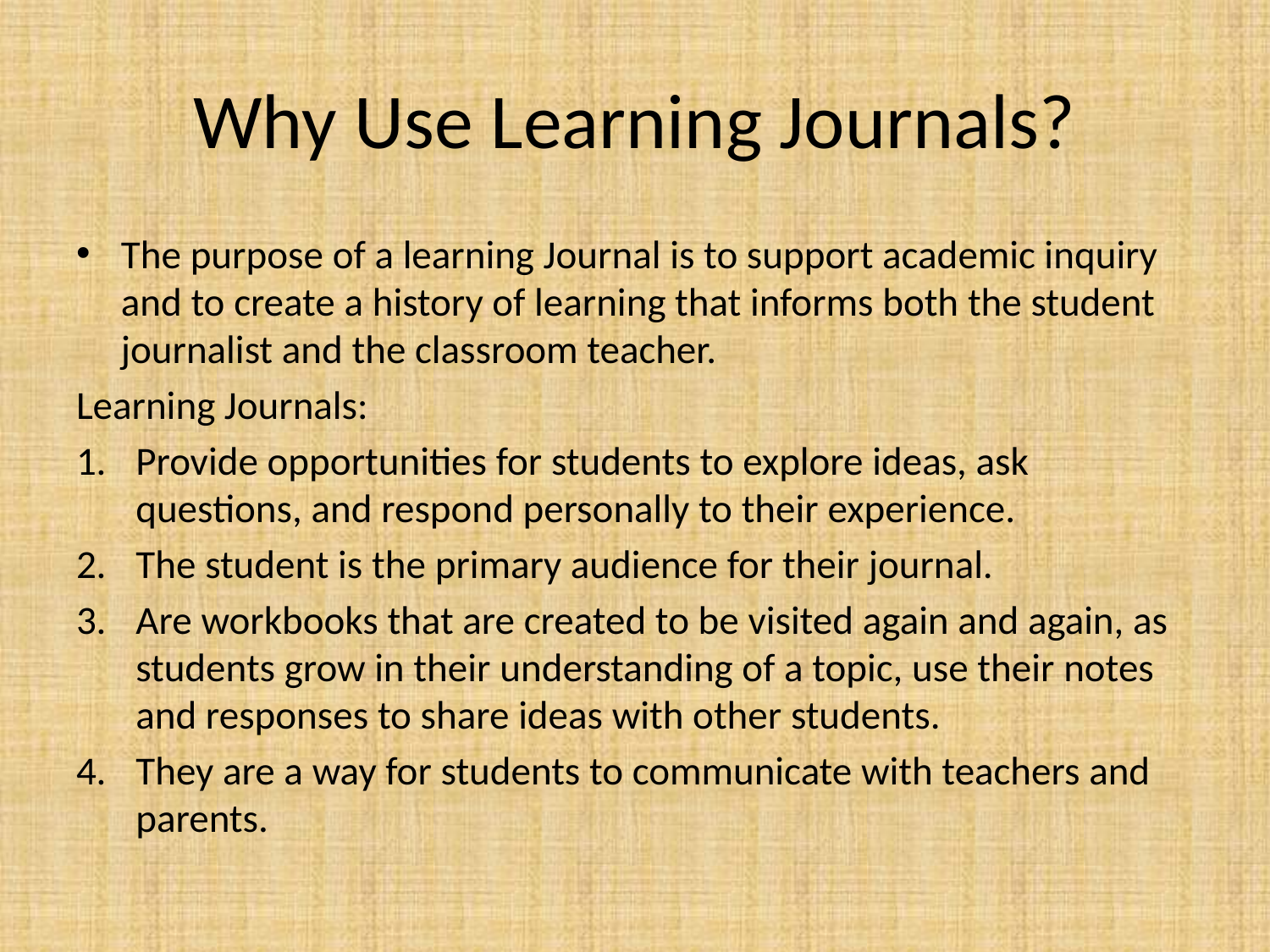

# Why Use Learning Journals?
The purpose of a learning Journal is to support academic inquiry and to create a history of learning that informs both the student journalist and the classroom teacher.
Learning Journals:
Provide opportunities for students to explore ideas, ask questions, and respond personally to their experience.
The student is the primary audience for their journal.
Are workbooks that are created to be visited again and again, as students grow in their understanding of a topic, use their notes and responses to share ideas with other students.
They are a way for students to communicate with teachers and parents.